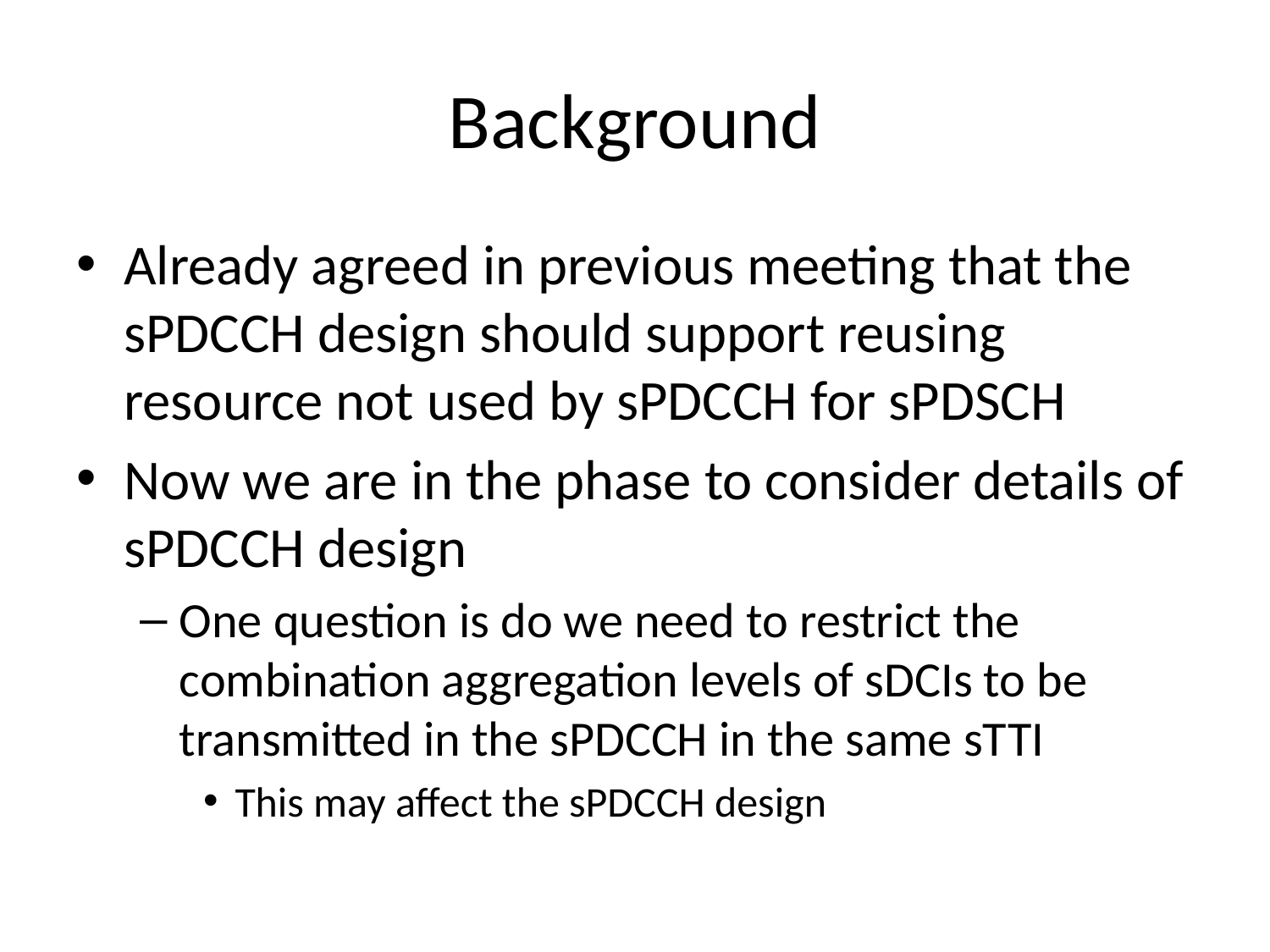

# Background
Already agreed in previous meeting that the sPDCCH design should support reusing resource not used by sPDCCH for sPDSCH
Now we are in the phase to consider details of sPDCCH design
One question is do we need to restrict the combination aggregation levels of sDCIs to be transmitted in the sPDCCH in the same sTTI
This may affect the sPDCCH design